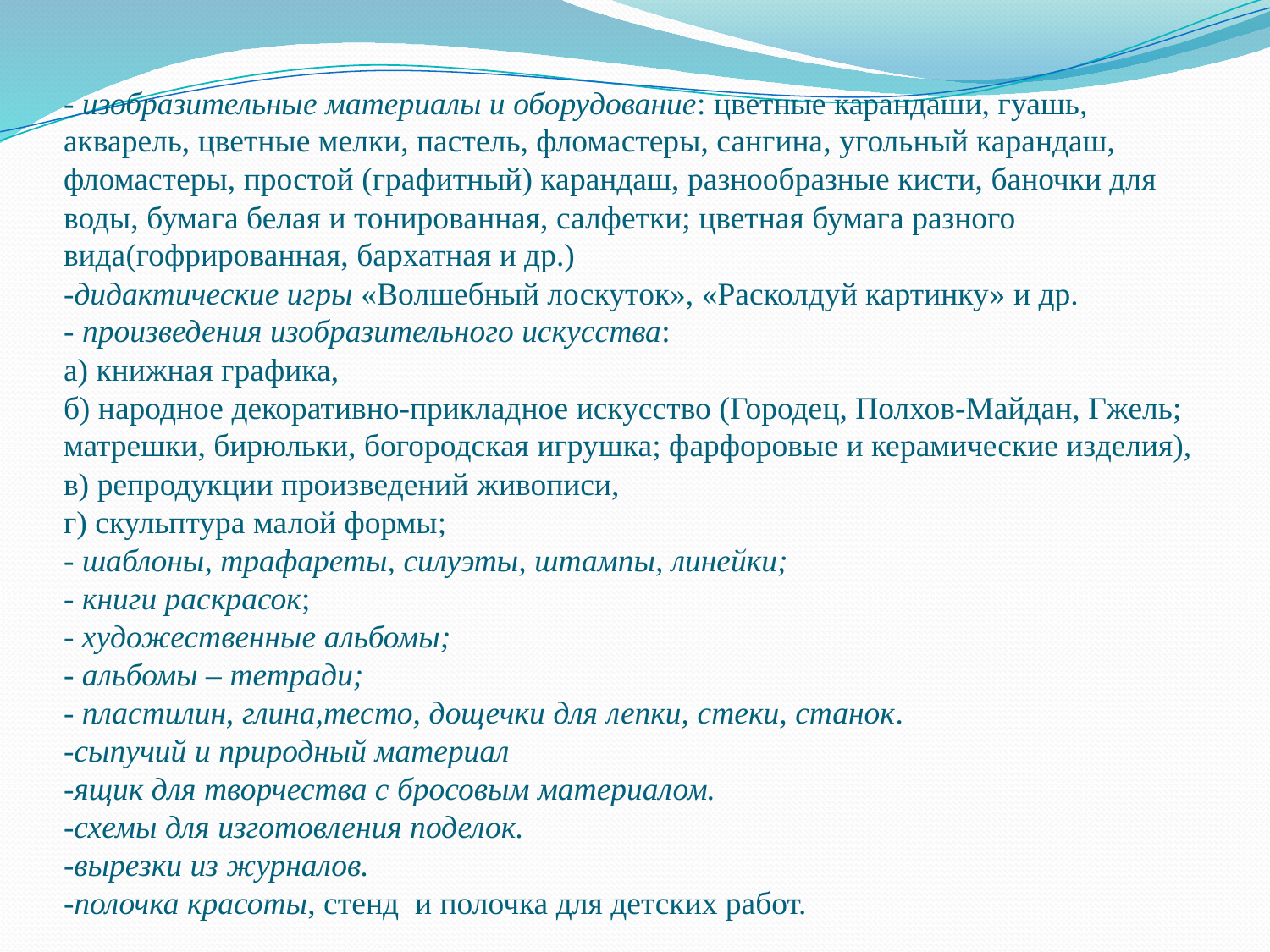

# - изобразительные материалы и оборудование: цветные карандаши, гуашь, акварель, цветные мелки, пастель, фломастеры, сангина, угольный карандаш, фломастеры, простой (графитный) карандаш, разнообразные кисти, баночки для воды, бумага белая и тонированная, салфетки; цветная бумага разного вида(гофрированная, бархатная и др.) -дидактические игры «Волшебный лоскуток», «Расколдуй картинку» и др. - произведения изобразительного искусства: а) книжная графика, б) народное декоративно-прикладное искусство (Городец, Полхов-Майдан, Гжель; матрешки, бирюльки, богородская игрушка; фарфоровые и керамические изделия), в) репродукции произведений живописи, г) скульптура малой формы; - шаблоны, трафареты, силуэты, штампы, линейки; - книги раскрасок; - художественные альбомы; - альбомы – тетради; - пластилин, глина,тесто, дощечки для лепки, стеки, станок. -сыпучий и природный материал -ящик для творчества с бросовым материалом. -схемы для изготовления поделок. -вырезки из журналов. -полочка красоты, стенд  и полочка для детских работ.